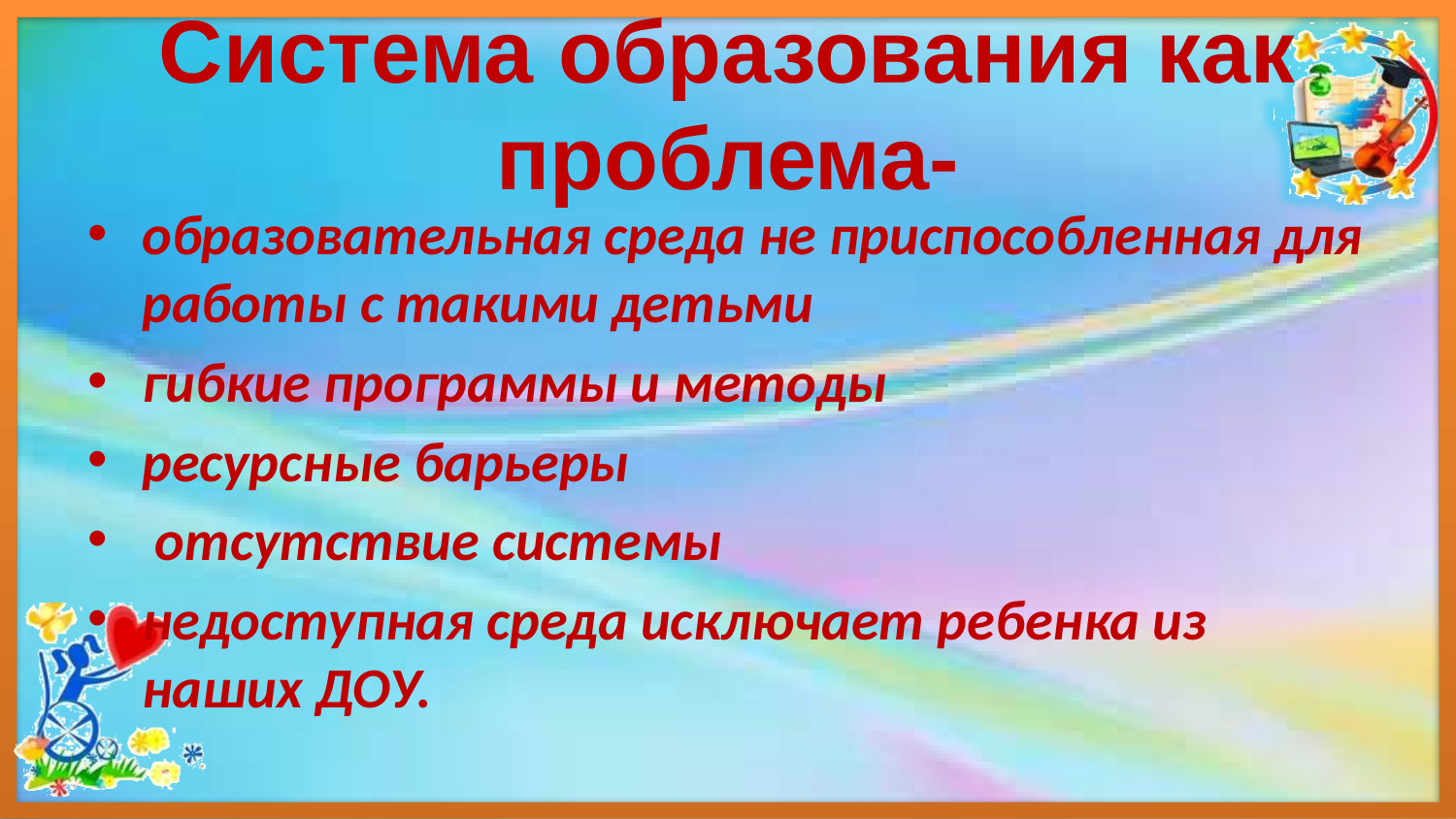

# Система образования как проблема-
образовательная среда не приспособленная для работы с такими детьми
гибкие программы и методы
ресурсные барьеры
 отсутствие системы
недоступная среда исключает ребенка из наших ДОУ.